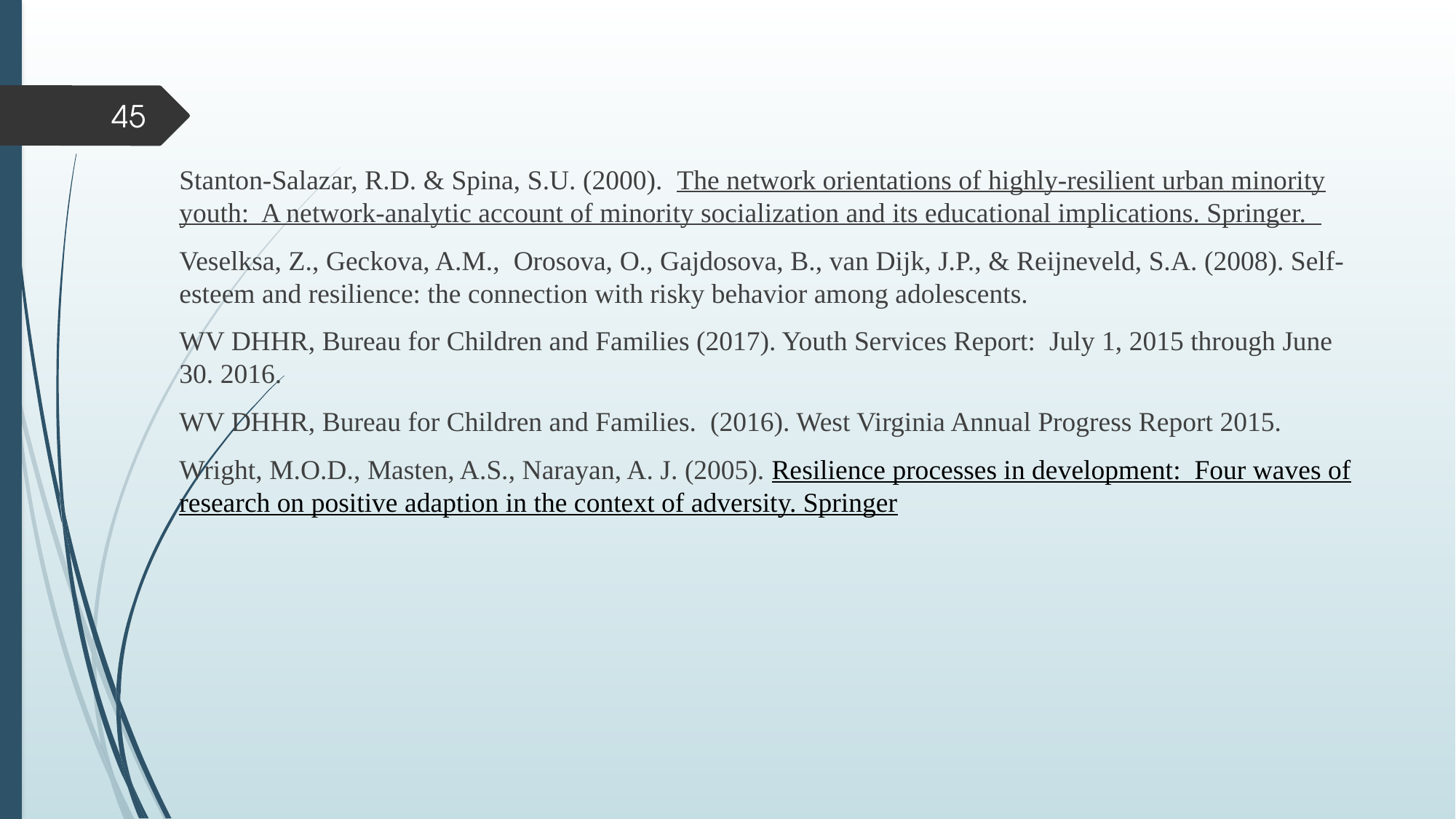

45
Stanton-Salazar, R.D. & Spina, S.U. (2000).  The network orientations of highly-resilient urban minority youth:  A network-analytic account of minority socialization and its educational implications. Springer.
Veselksa, Z., Geckova, A.M.,  Orosova, O., Gajdosova, B., van Dijk, J.P., & Reijneveld, S.A. (2008). Self-esteem and resilience: the connection with risky behavior among adolescents.
WV DHHR, Bureau for Children and Families (2017). Youth Services Report:  July 1, 2015 through June 30. 2016.
WV DHHR, Bureau for Children and Families.  (2016). West Virginia Annual Progress Report 2015.
Wright, M.O.D., Masten, A.S., Narayan, A. J. (2005). Resilience processes in development:  Four waves of research on positive adaption in the context of adversity. Springer